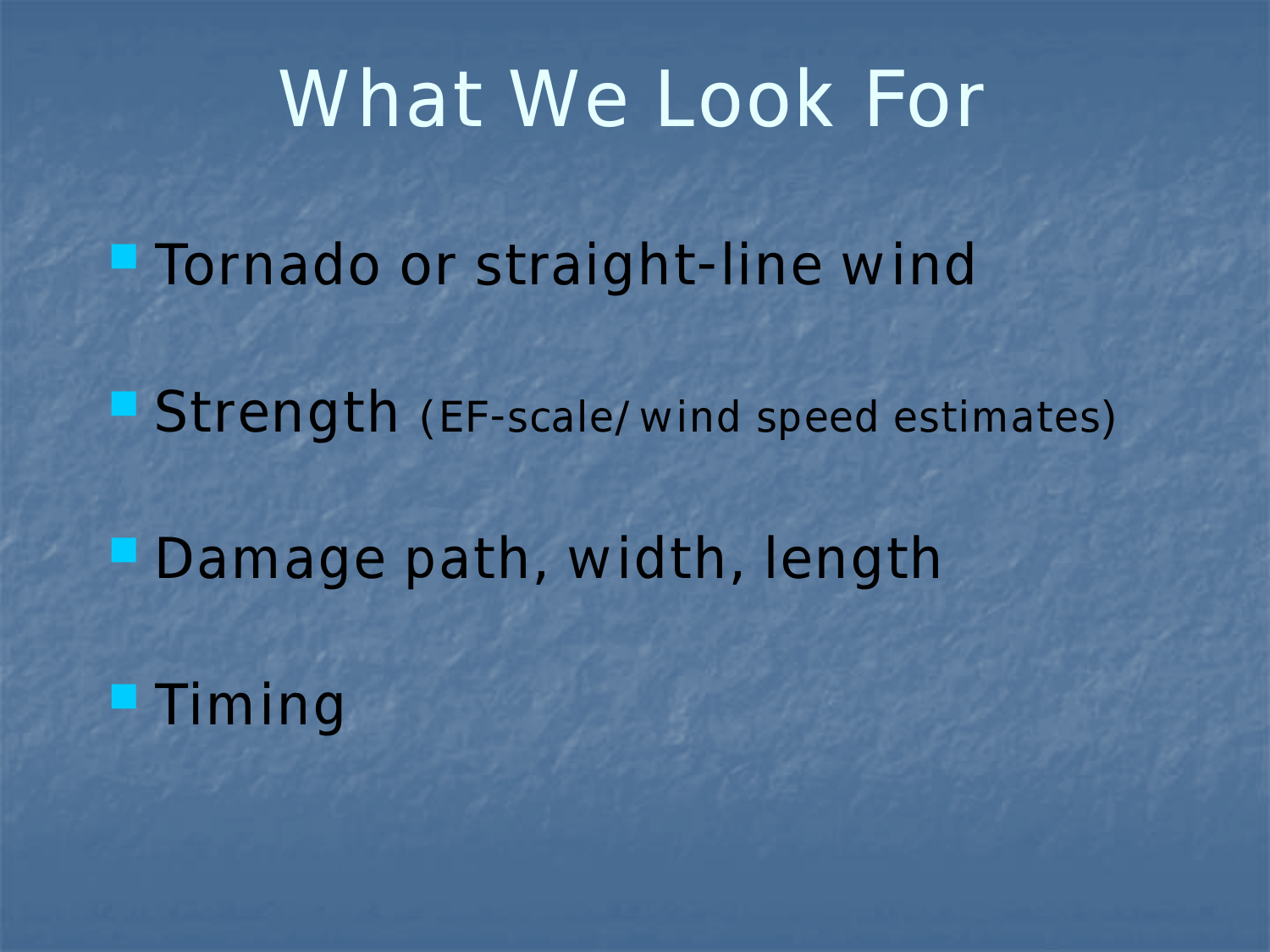

# What We Look For
Tornado or straight-line wind
Strength (EF-scale/wind speed estimates)
Damage path, width, length
Timing